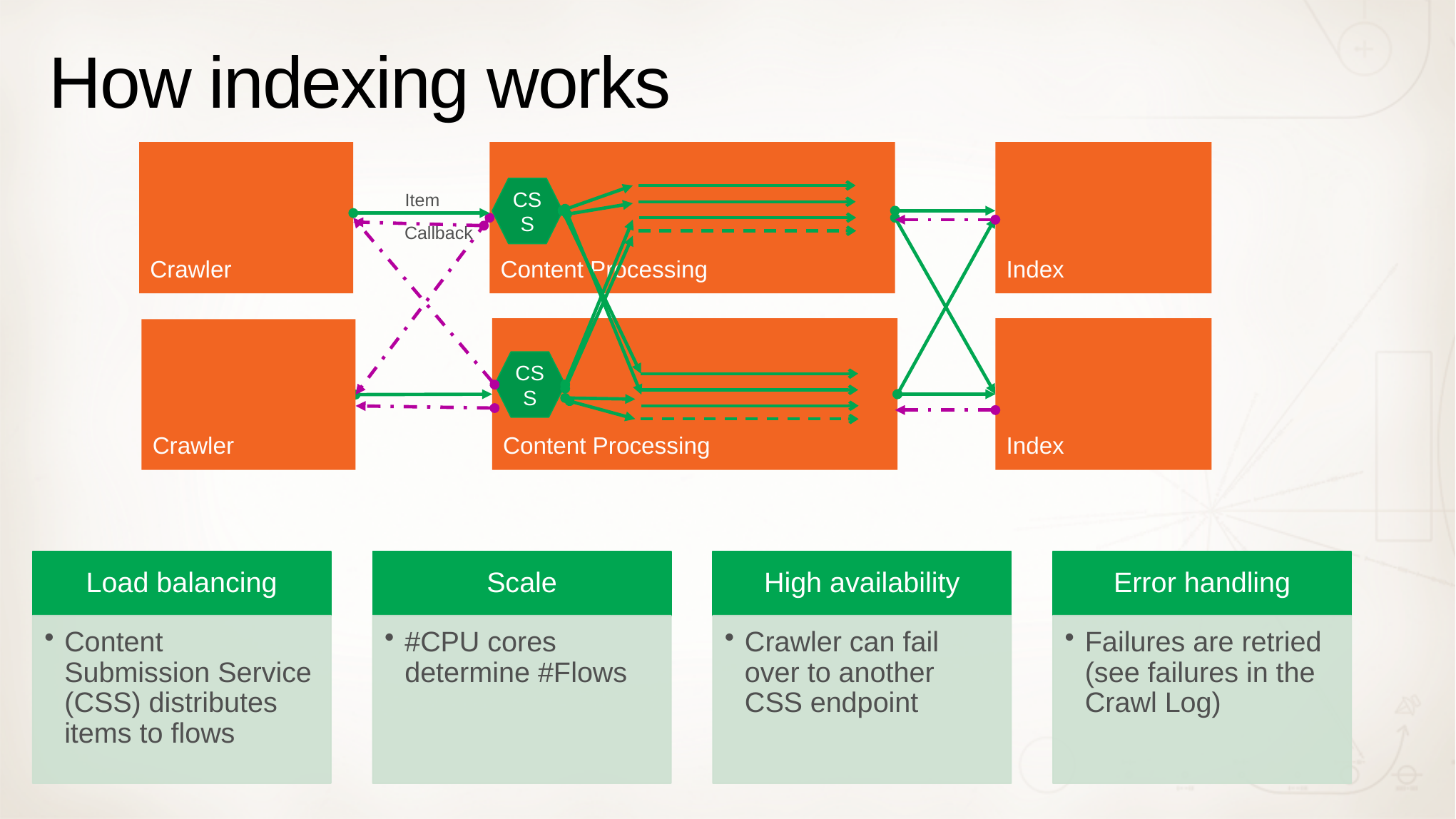

# How indexing works
Crawler
Content Processing
Index
CSS
Item
Content Processing
Index
Crawler
CSS
Callback
Load balancing
Content Submission Service (CSS) distributes items to flows
Scale
#CPU cores determine #Flows
High availability
Crawler can fail over to another CSS endpoint
Error handling
Failures are retried (see failures in the Crawl Log)